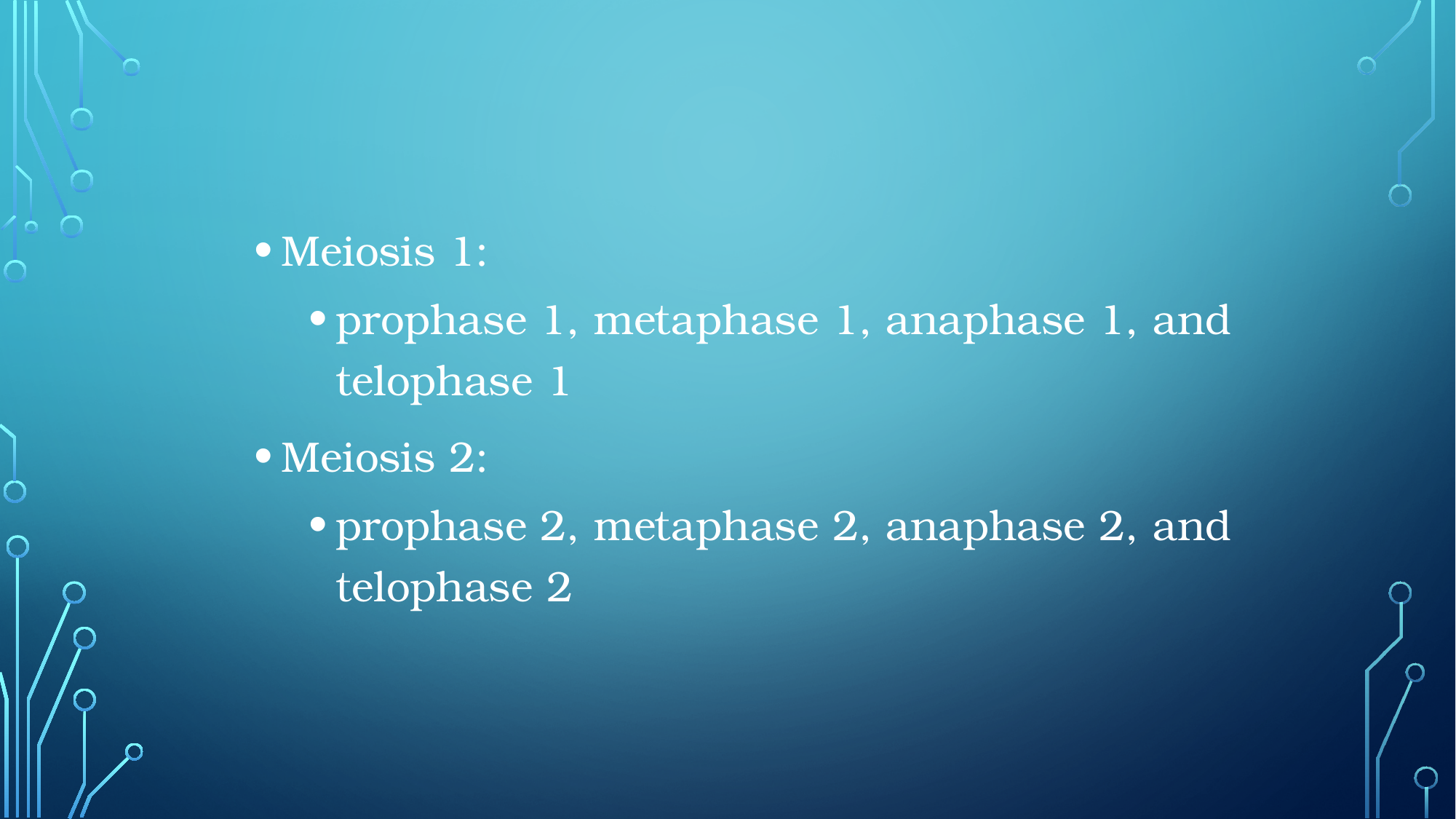

#
Meiosis 1:
prophase 1, metaphase 1, anaphase 1, and telophase 1
Meiosis 2:
prophase 2, metaphase 2, anaphase 2, and telophase 2